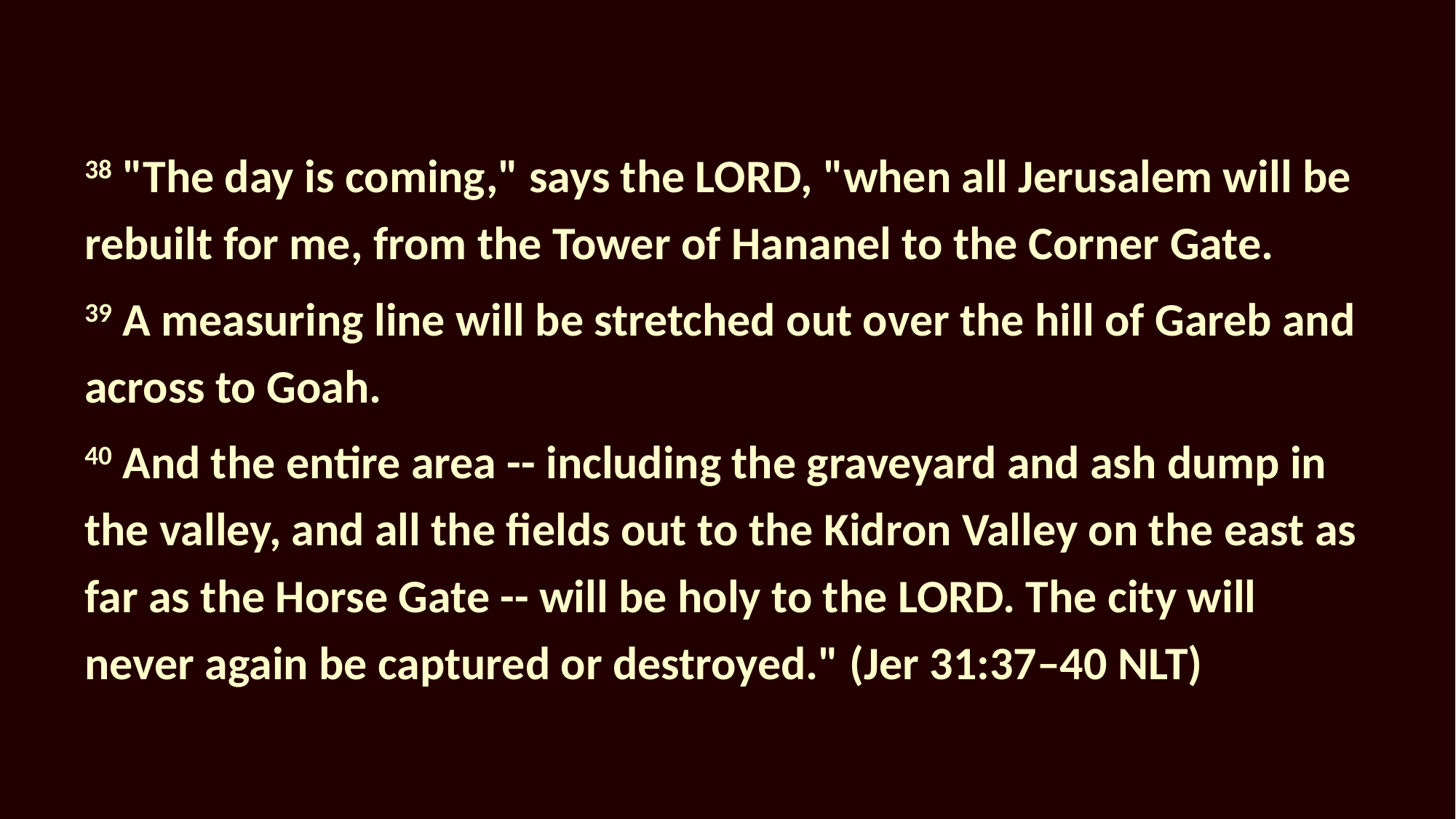

38 "The day is coming," says the LORD, "when all Jerusalem will be rebuilt for me, from the Tower of Hananel to the Corner Gate.
39 A measuring line will be stretched out over the hill of Gareb and across to Goah.
40 And the entire area -- including the graveyard and ash dump in the valley, and all the fields out to the Kidron Valley on the east as far as the Horse Gate -- will be holy to the LORD. The city will never again be captured or destroyed." (Jer 31:37–40 NLT)